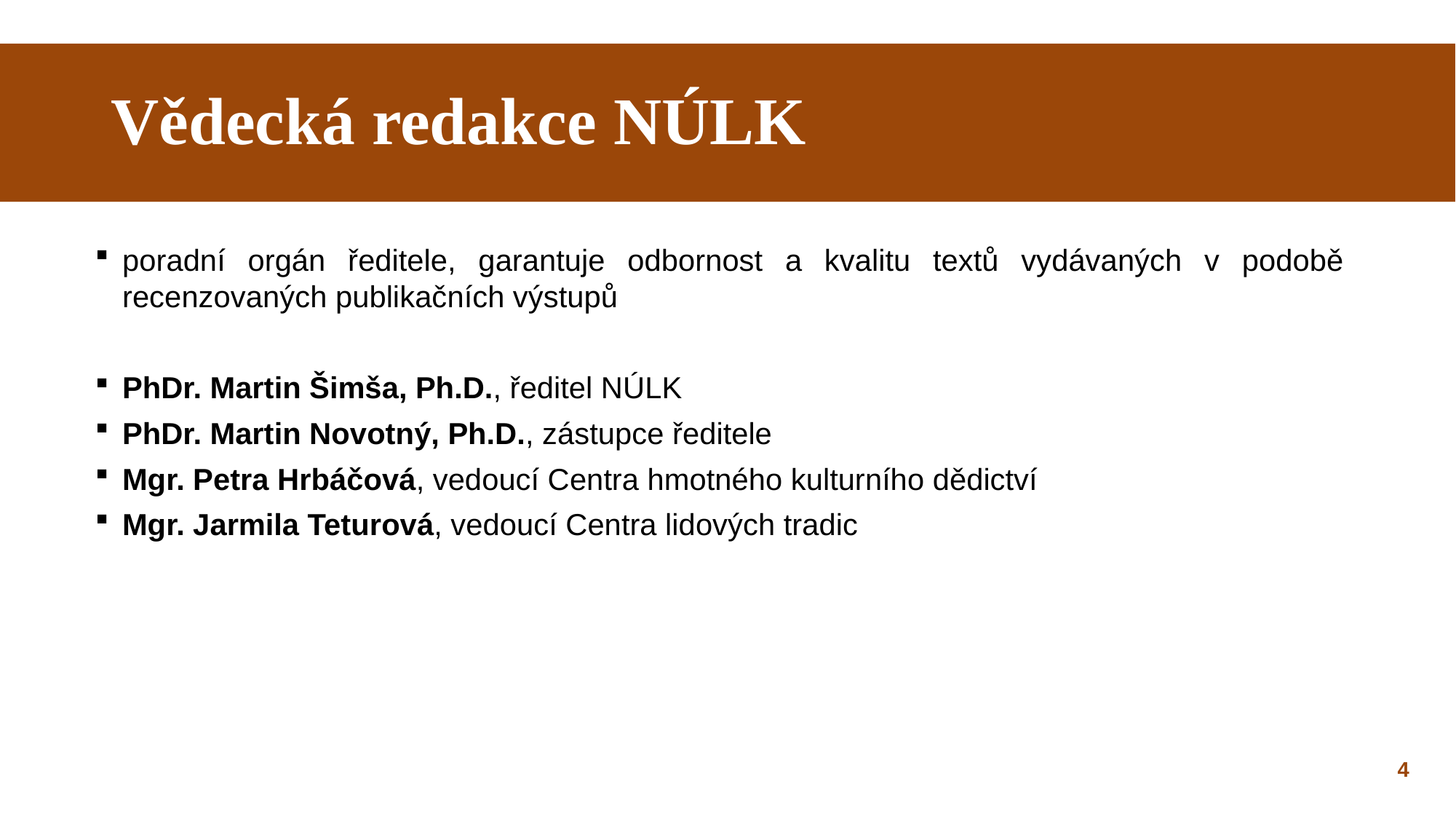

# Vědecká redakce NÚLK
poradní orgán ředitele, garantuje odbornost a kvalitu textů vydávaných v podobě recenzovaných publikačních výstupů

PhDr. Martin Šimša, Ph.D., ředitel NÚLK
PhDr. Martin Novotný, Ph.D., zástupce ředitele
Mgr. Petra Hrbáčová, vedoucí Centra hmotného kulturního dědictví
Mgr. Jarmila Teturová, vedoucí Centra lidových tradic
4